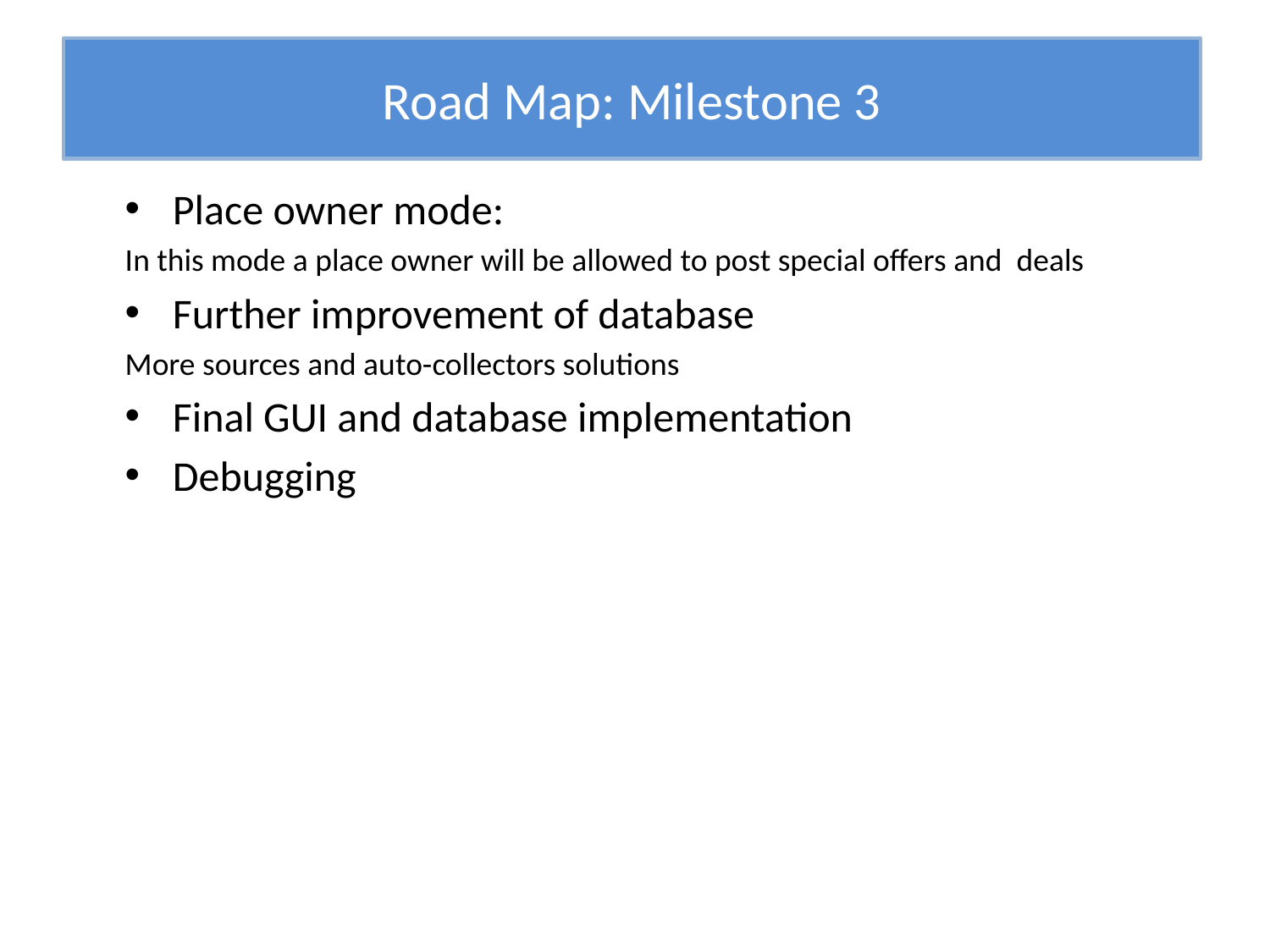

# Road Map: Milestone 3
Place owner mode:
In this mode a place owner will be allowed to post special offers and  deals
Further improvement of database
More sources and auto-collectors solutions
Final GUI and database implementation
Debugging